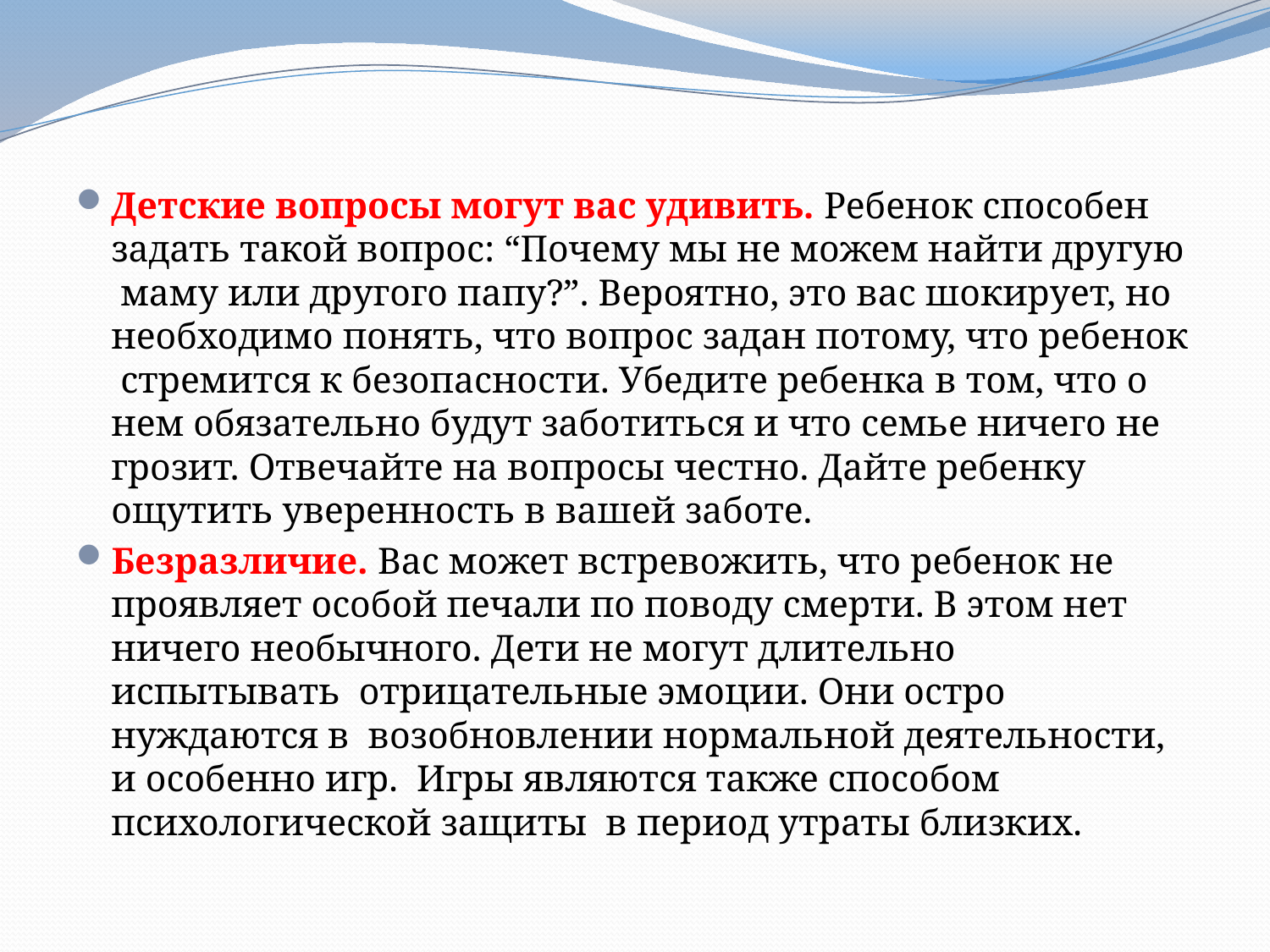

Детские вопросы могут вас удивить. Ребенок способен  задать такой вопрос: “Почему мы не можем найти другую  маму или другого папу?”. Вероятно, это вас шокирует, но  необходимо понять, что вопрос задан потому, что ребенок  стремится к безопасности. Убедите ребенка в том, что о  нем обязательно будут заботиться и что семье ничего не  грозит. Отвечайте на вопросы честно. Дайте ребенку  ощутить уверенность в вашей заботе.
Безразличие. Вас может встревожить, что ребенок не  проявляет особой печали по поводу смерти. В этом нет  ничего необычного. Дети не могут длительно испытывать  отрицательные эмоции. Они остро нуждаются в  возобновлении нормальной деятельности, и особенно игр.  Игры являются также способом психологической защиты  в период утраты близких.